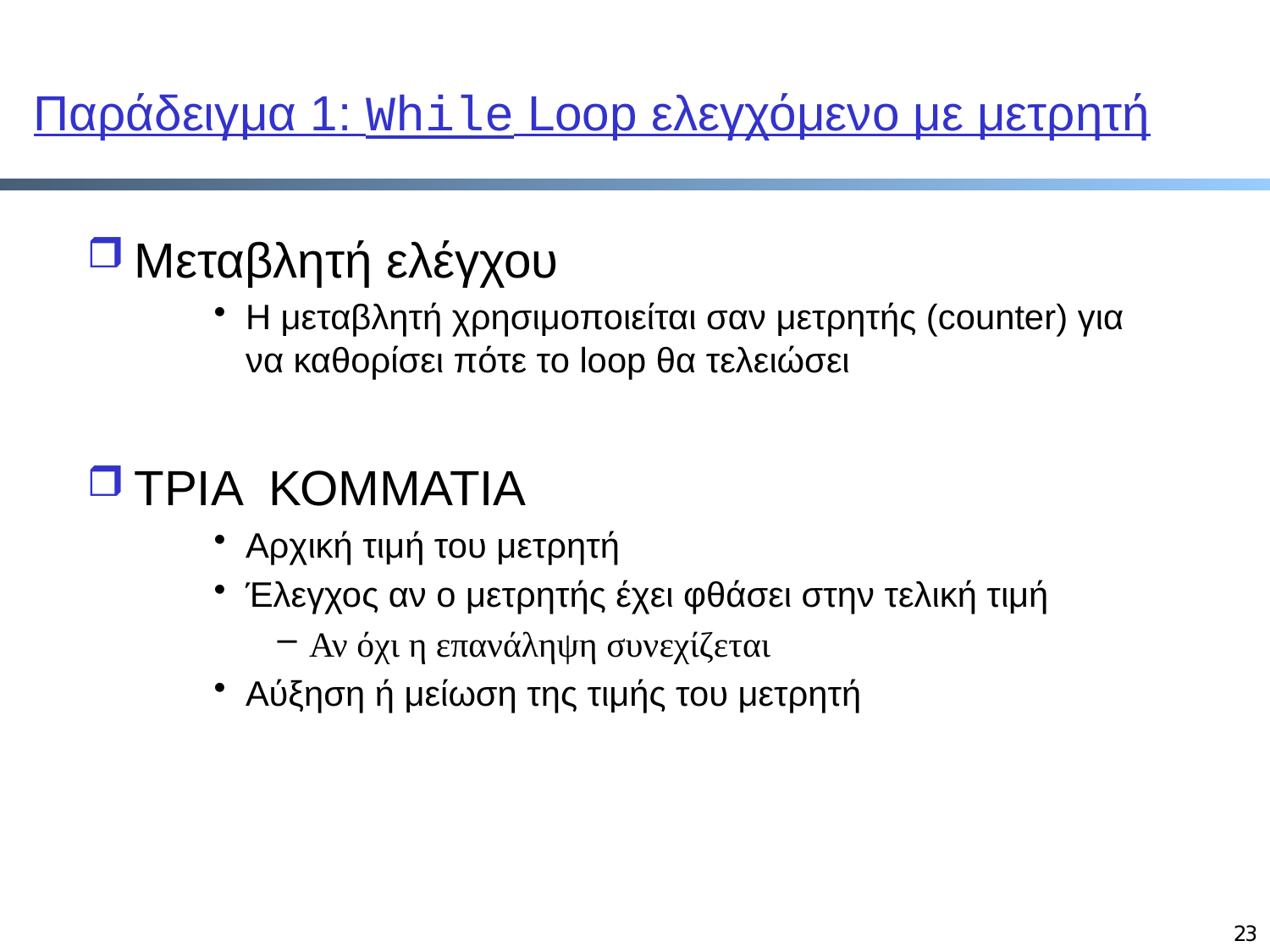

# Παράδειγμα 1: While Loop ελεγχόμενο με μετρητή
Μεταβλητή ελέγχου
Η μεταβλητή χρησιμοποιείται σαν μετρητής (counter) για να καθορίσει πότε το loop θα τελειώσει

ΤΡΙΑ  ΚΟΜΜΑΤΙΑ
Αρχική τιμή του μετρητή
Έλεγχος αν ο μετρητής έχει φθάσει στην τελική τιμή
Αν όχι η επανάληψη συνεχίζεται
Αύξηση ή μείωση της τιμής του μετρητή
23